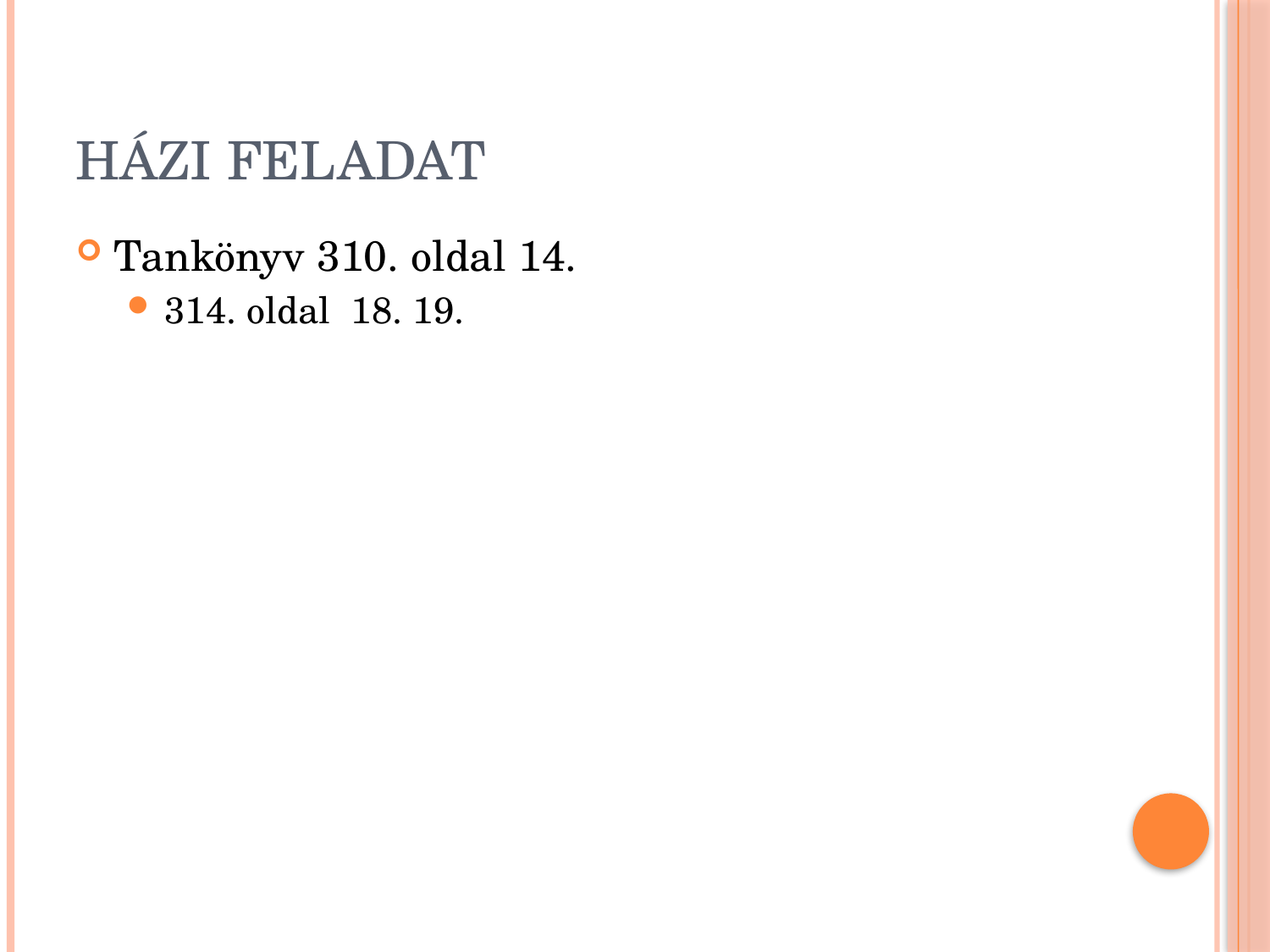

# Házi feladat
Tankönyv 310. oldal 14.
314. oldal  18. 19.